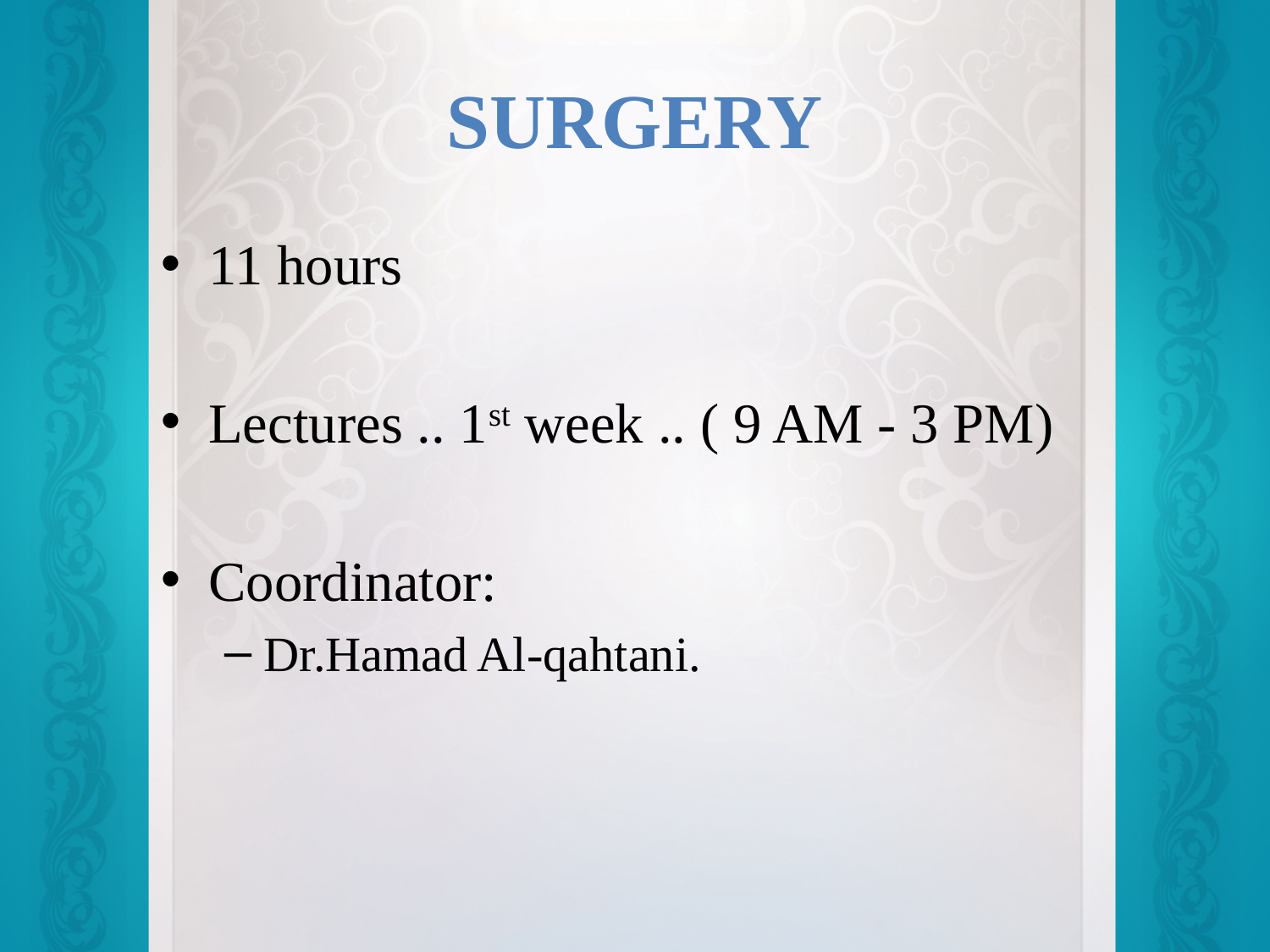

# Surgery
11 hours

Lectures .. 1st week .. ( 9 AM - 3 PM)

Coordinator:
Dr.Hamad Al-qahtani.